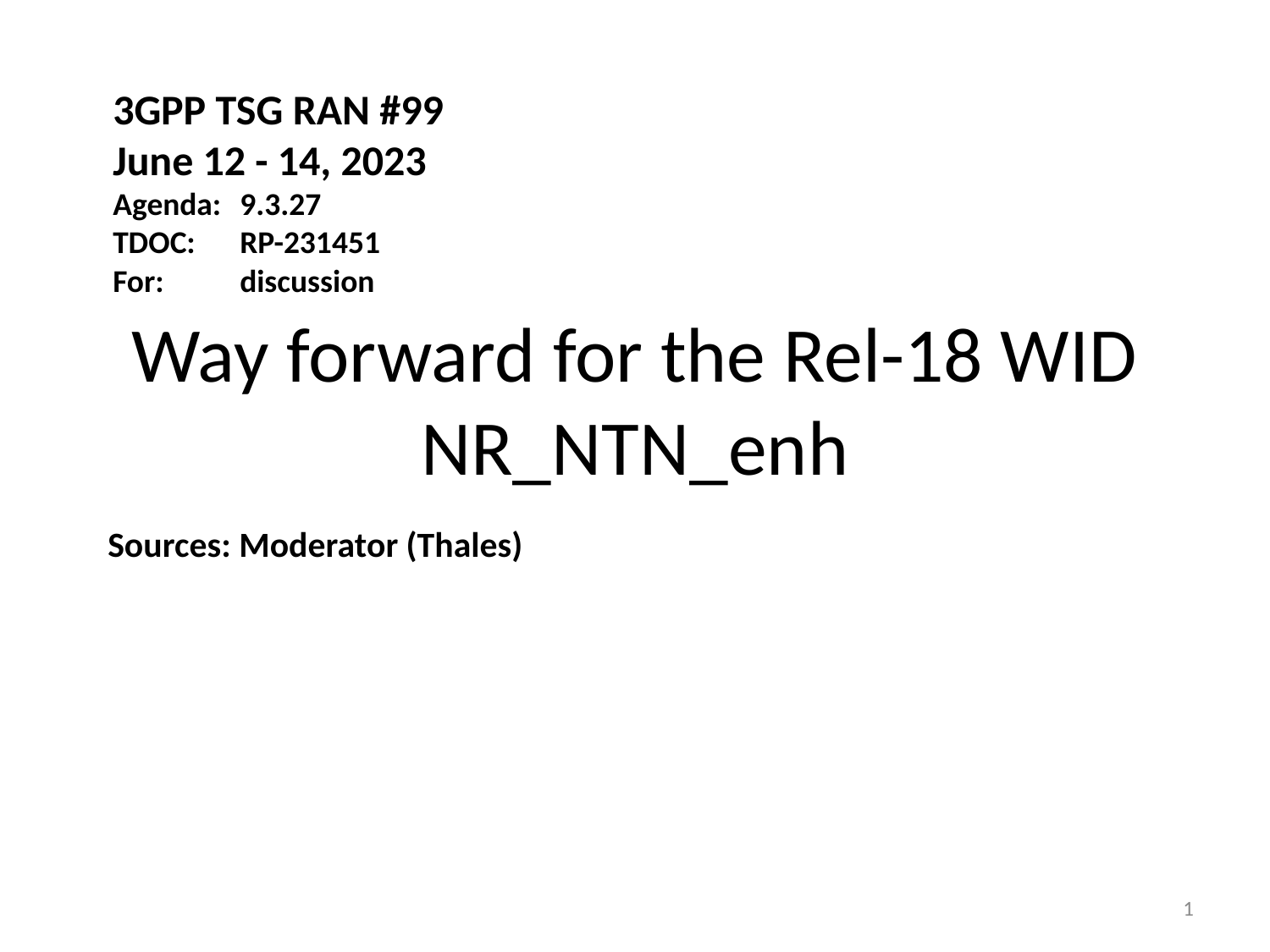

3GPP TSG RAN #99
June 12 - 14, 2023
Agenda:	9.3.27
TDOC:	RP-231451
For:	discussion
# Way forward for the Rel-18 WID NR_NTN_enh
Sources: Moderator (Thales)
1